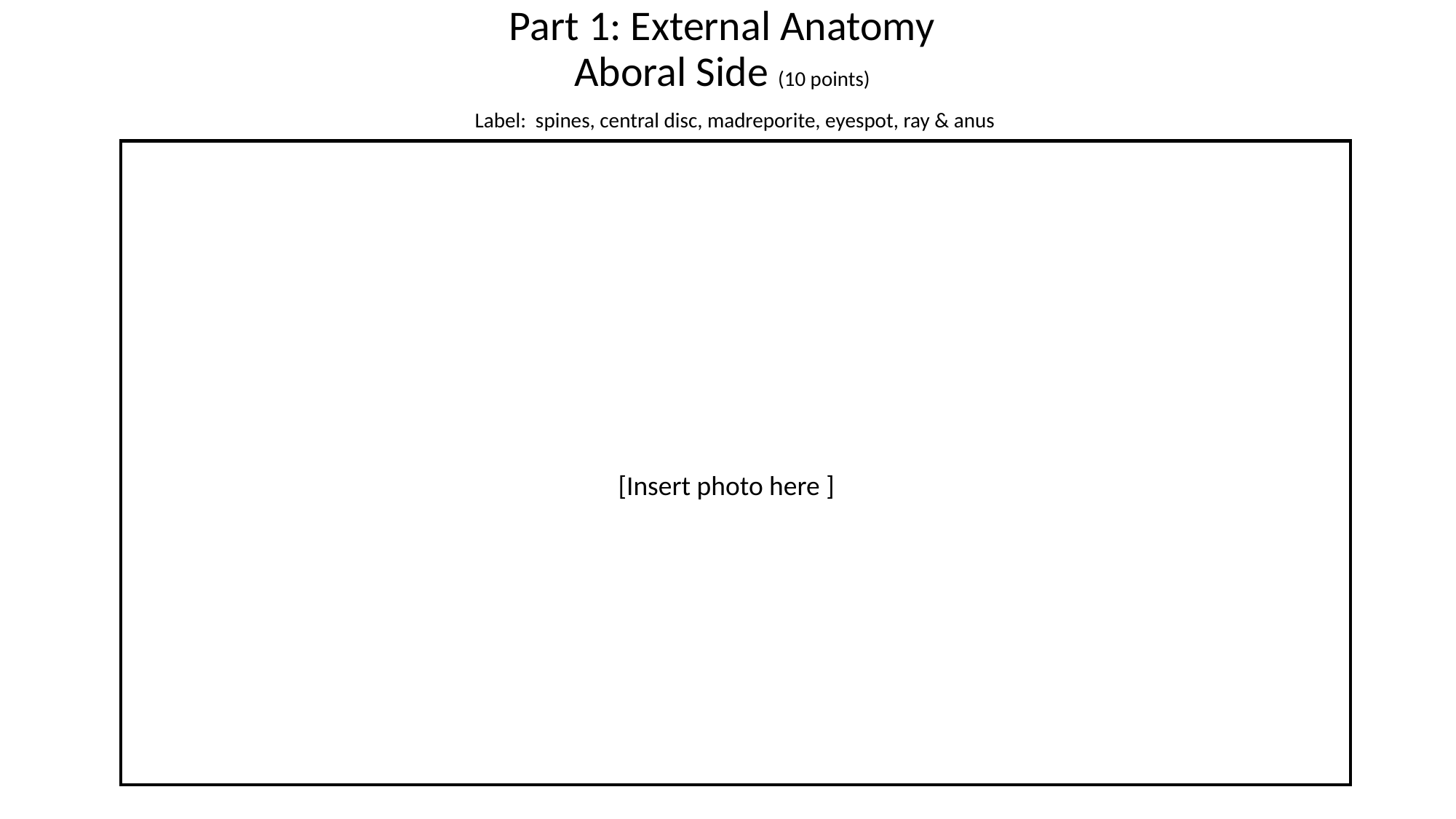

# Part 1: External Anatomy Aboral Side (10 points)
Label:  spines, central disc, madreporite, eyespot, ray & anus

[Insert photo here ]